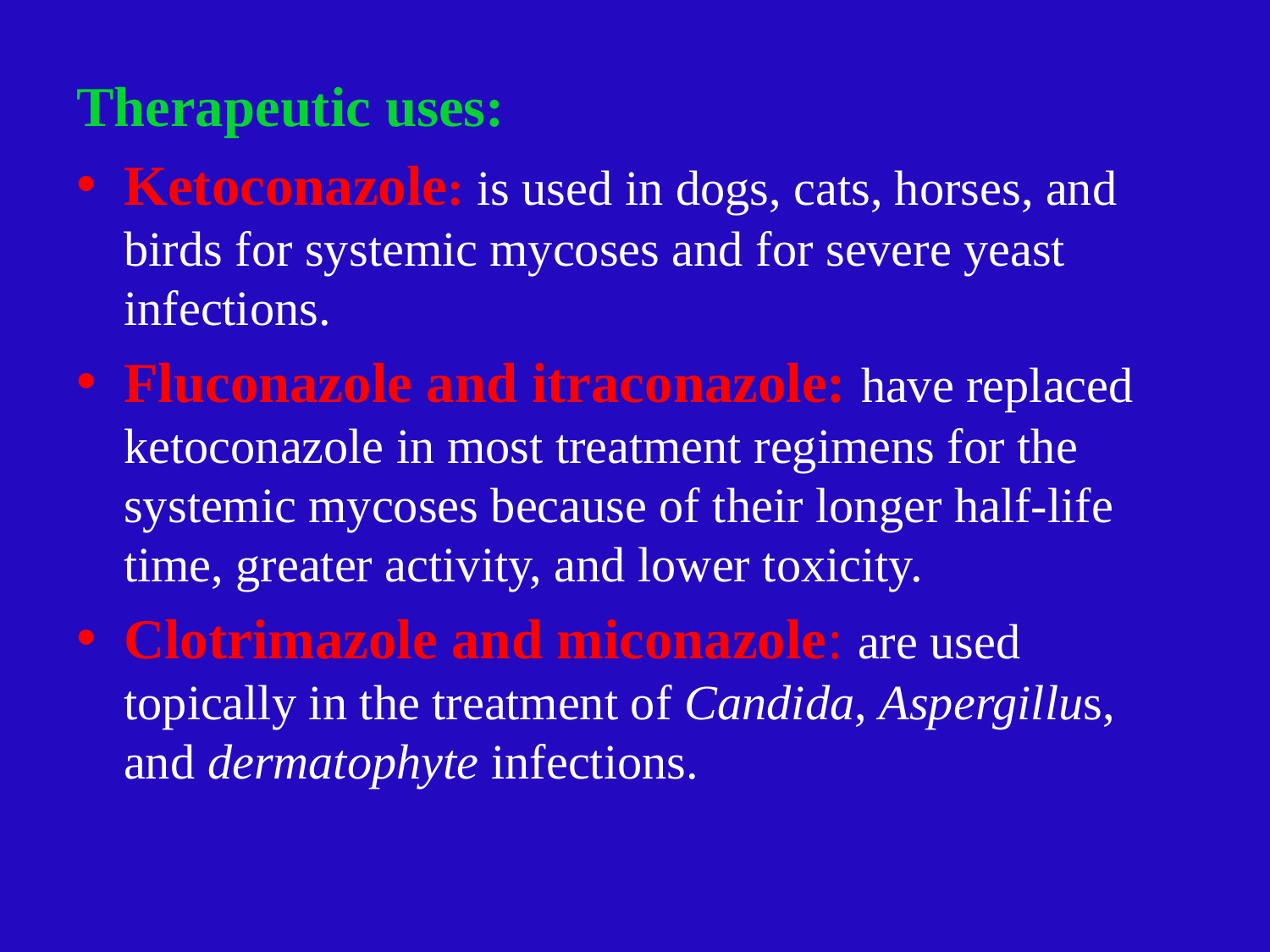

Therapeutic uses:
Ketoconazole: is used in dogs, cats, horses, and birds for systemic mycoses and for severe yeast infections.
Fluconazole and itraconazole: have replaced ketoconazole in most treatment regimens for the systemic mycoses because of their longer half-life time, greater activity, and lower toxicity.
Clotrimazole and miconazole: are used topically in the treatment of Candida, Aspergillus, and dermatophyte infections.